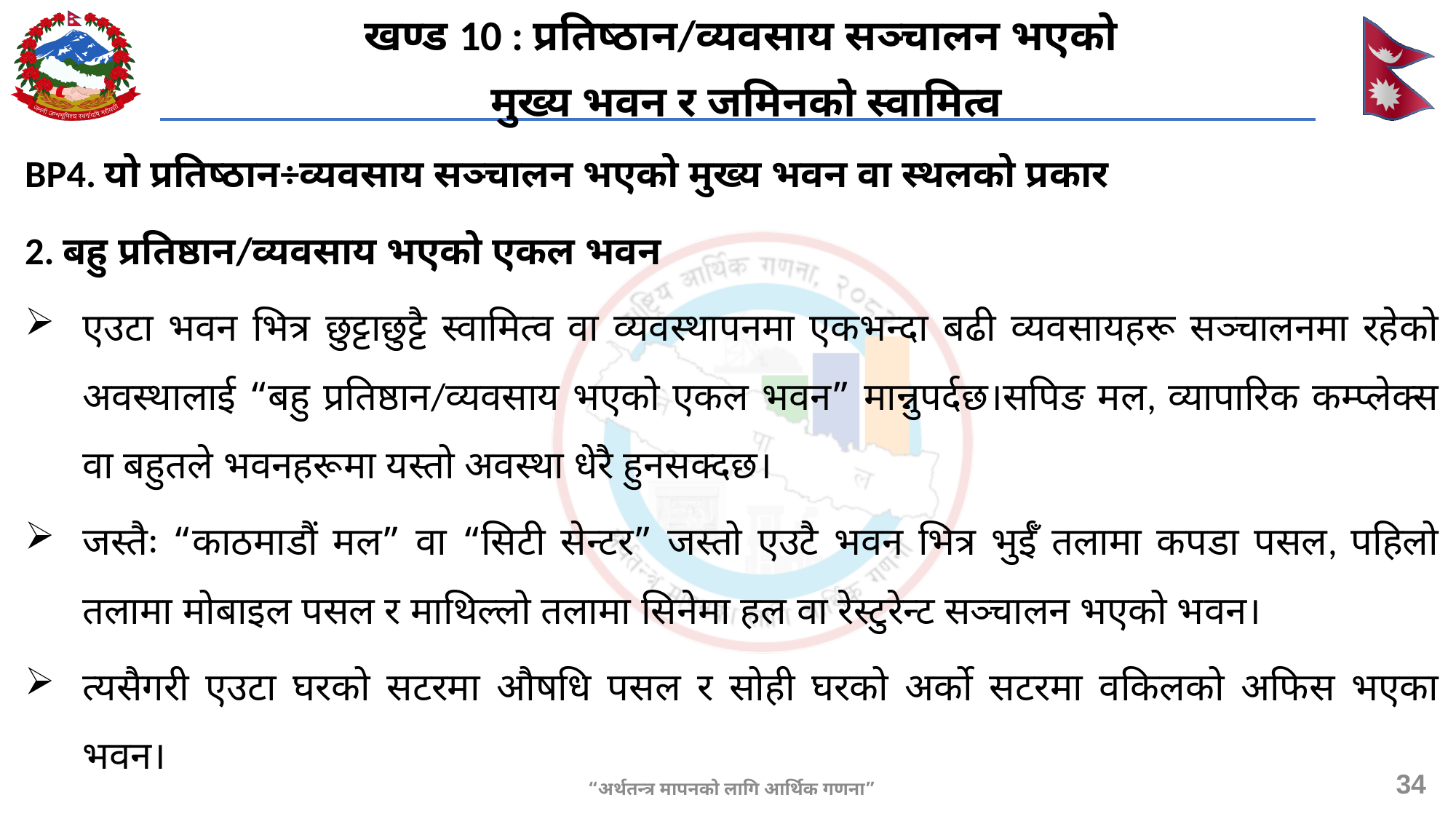

खण्ड 10 : प्रतिष्ठान/व्यवसाय सञ्चालन भएको
मुख्य भवन र जमिनको स्वामित्व
BP4. यो प्रतिष्ठान÷व्यवसाय सञ्चालन भएको मुख्य भवन वा स्थलको प्रकार
2. बहु प्रतिष्ठान/व्यवसाय भएको एकल भवन
एउटा भवन भित्र छुट्टाछुट्टै स्वामित्व वा व्यवस्थापनमा एकभन्दा बढी व्यवसायहरू सञ्चालनमा रहेको अवस्थालाई “बहु प्रतिष्ठान/व्यवसाय भएको एकल भवन” मान्नुपर्दछ।सपिङ मल, व्यापारिक कम्प्लेक्स वा बहुतले भवनहरूमा यस्तो अवस्था धेरै हुनसक्दछ।
जस्तैः “काठमाडौं मल” वा “सिटी सेन्टर” जस्तो एउटै भवन भित्र भुईँ तलामा कपडा पसल, पहिलो तलामा मोबाइल पसल र माथिल्लो तलामा सिनेमा हल वा रेस्टुरेन्ट सञ्चालन भएको भवन।
त्यसैगरी एउटा घरको सटरमा औषधि पसल र सोही घरको अर्को सटरमा वकिलको अफिस भएका भवन।

34
“अर्थतन्त्र मापनको लागि आर्थिक गणना”